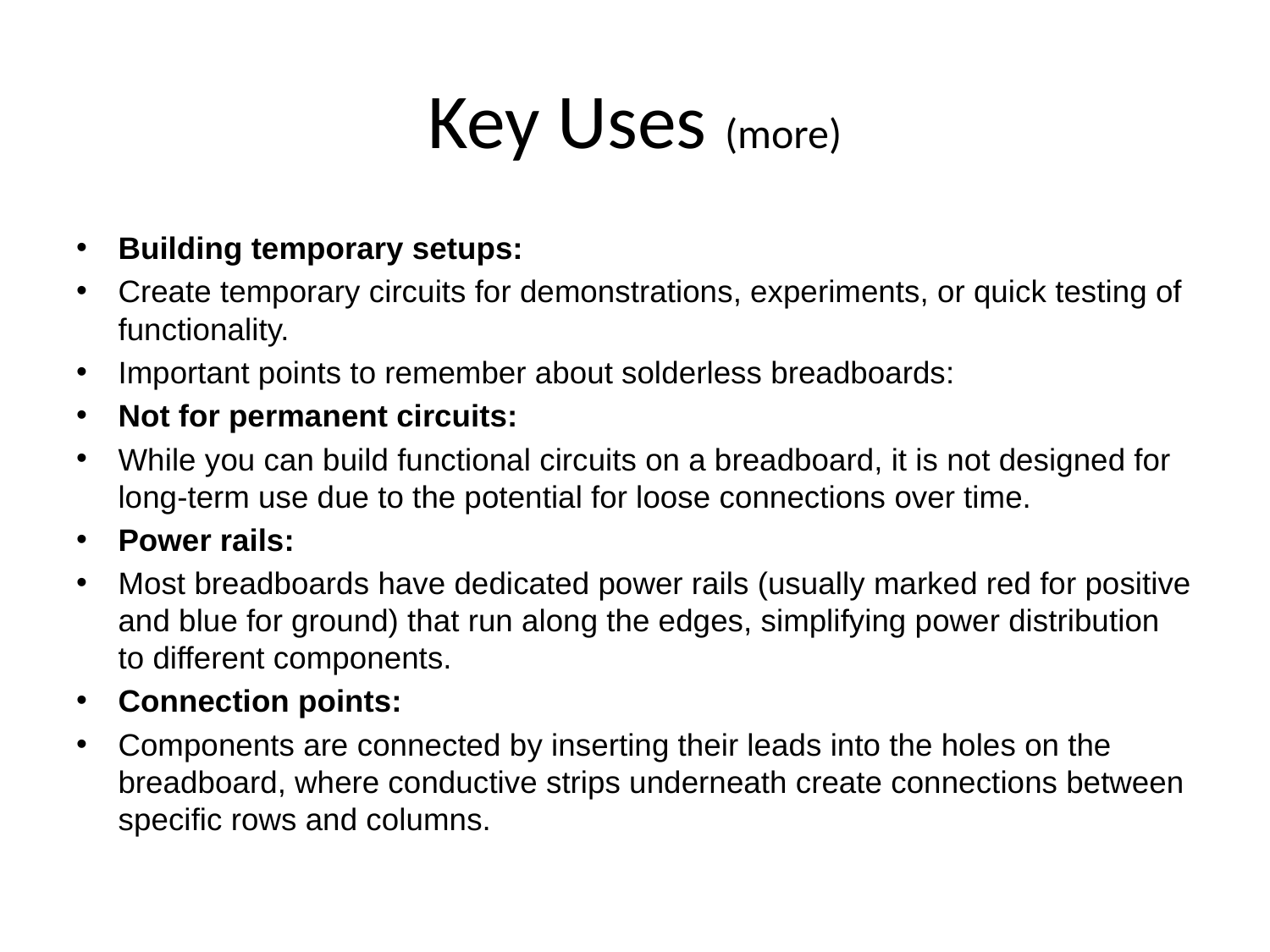

# Key Uses (more)
Building temporary setups:
Create temporary circuits for demonstrations, experiments, or quick testing of functionality.
Important points to remember about solderless breadboards:
Not for permanent circuits:
While you can build functional circuits on a breadboard, it is not designed for long-term use due to the potential for loose connections over time.
Power rails:
Most breadboards have dedicated power rails (usually marked red for positive and blue for ground) that run along the edges, simplifying power distribution to different components.
Connection points:
Components are connected by inserting their leads into the holes on the breadboard, where conductive strips underneath create connections between specific rows and columns.